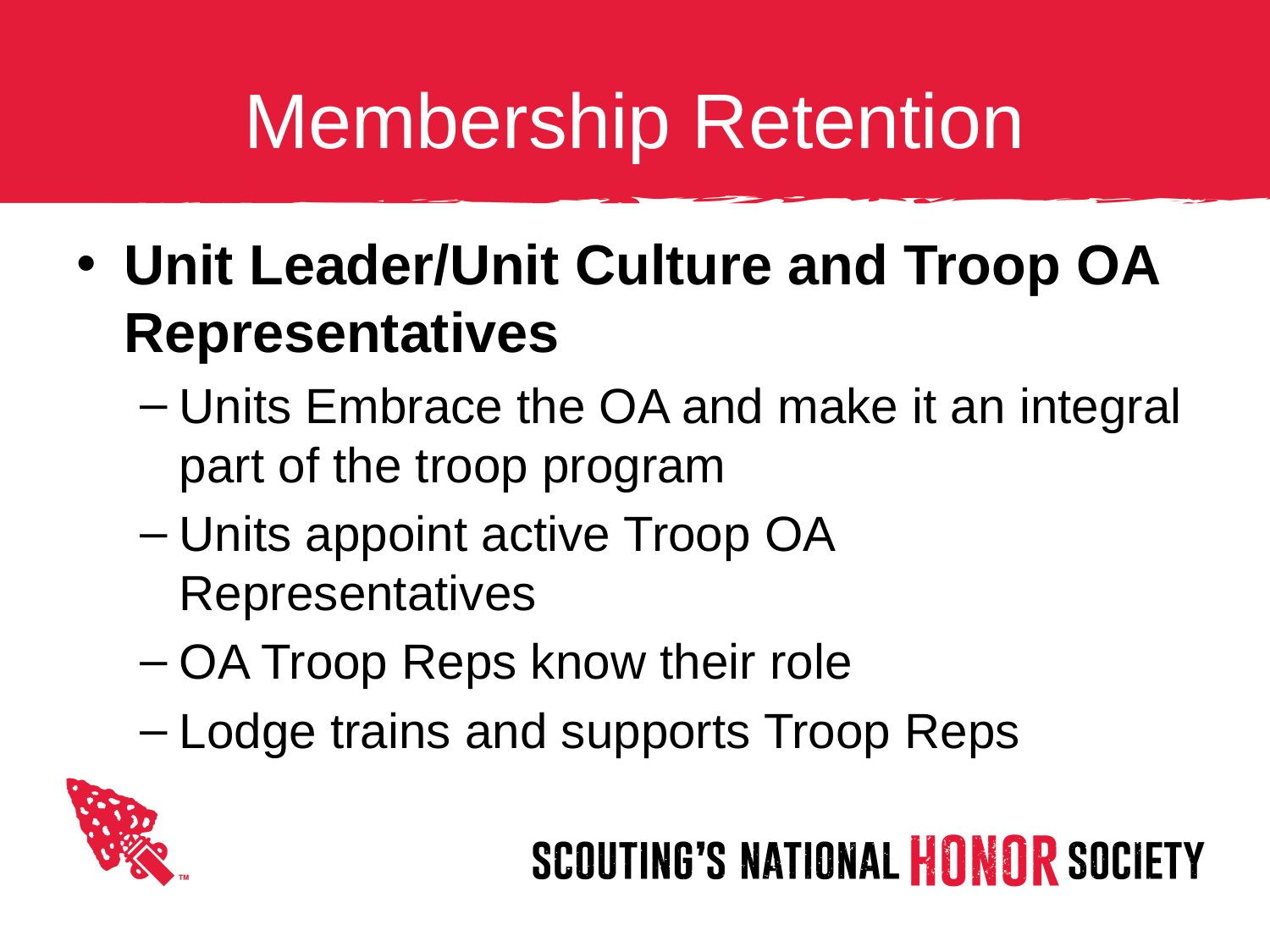

# Membership Retention
Unit Leader/Unit Culture and Troop OA Representatives
Units Embrace the OA and make it an integral part of the troop program
Units appoint active Troop OA Representatives
OA Troop Reps know their role
Lodge trains and supports Troop Reps